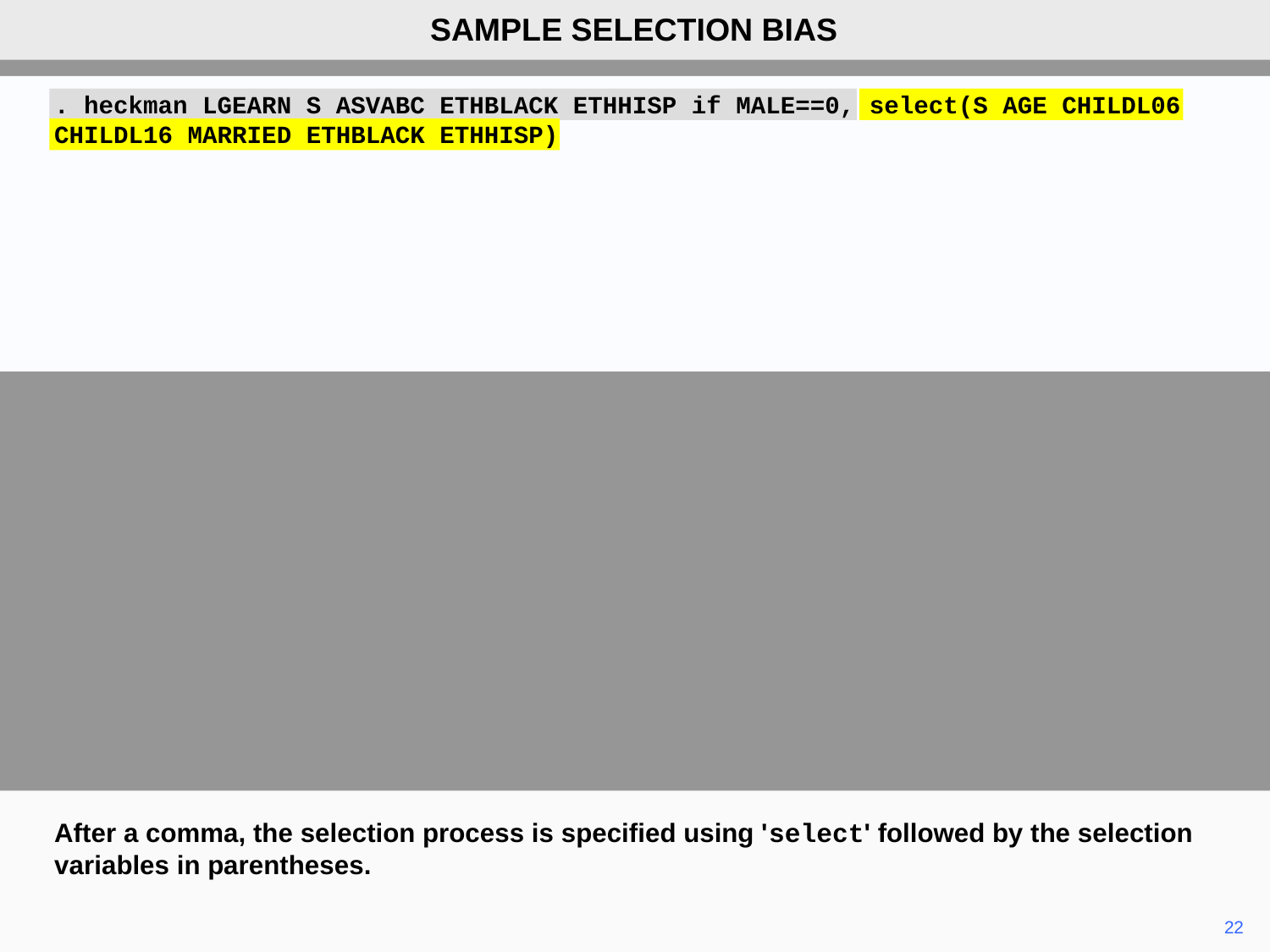

SAMPLE SELECTION BIAS

. heckman LGEARN S ASVABC ETHBLACK ETHHISP if MALE==0, select(S AGE CHILDL06 CHILDL16 MARRIED ETHBLACK ETHHISP)

After a comma, the selection process is specified using 'select' followed by the selection variables in parentheses.
	22